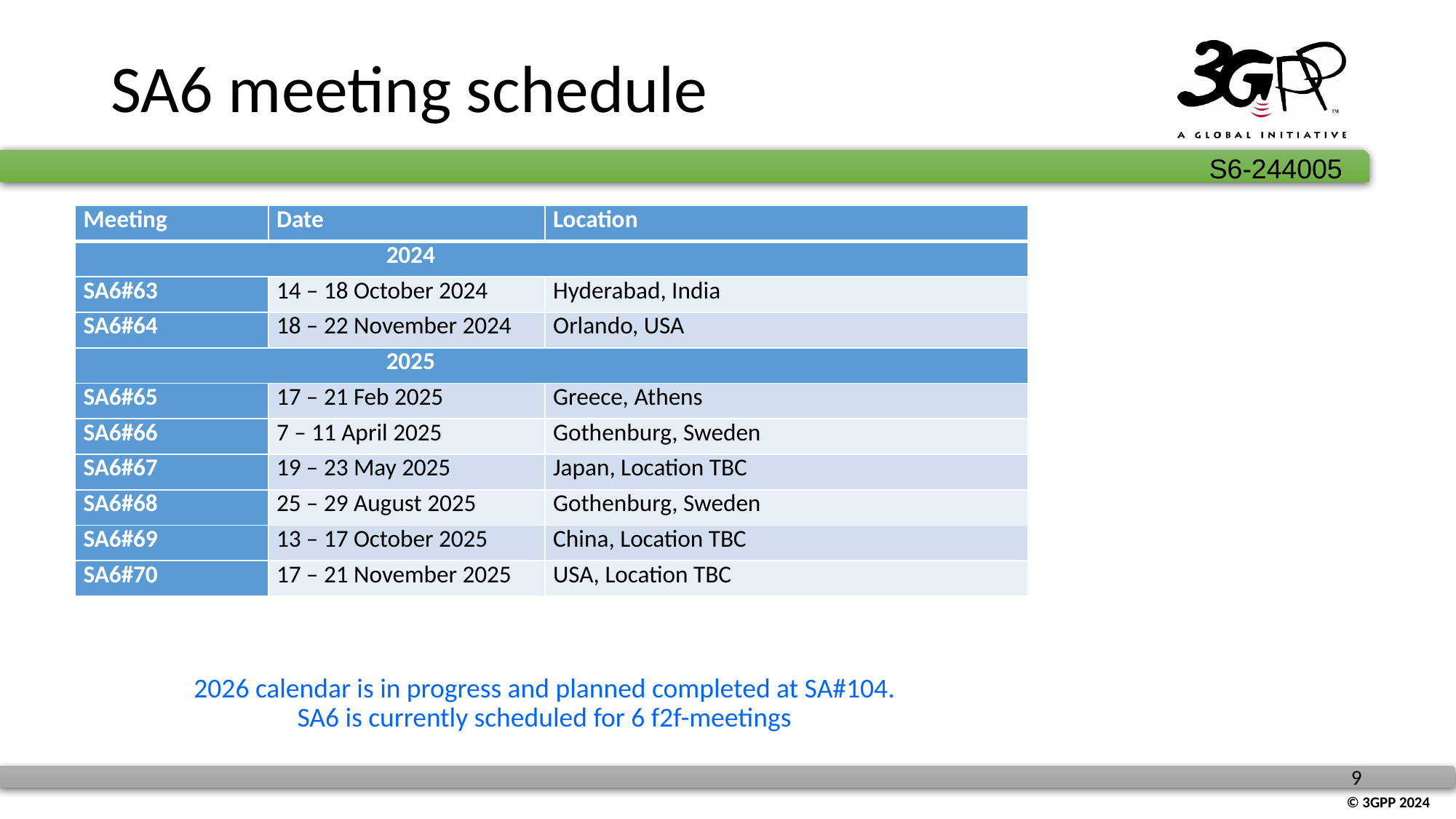

# SA6 meeting schedule
| Meeting | Date | Location |
| --- | --- | --- |
| 2024 |  |  |
| SA6#63 | 14 – 18 October 2024 | Hyderabad, India |
| SA6#64 | 18 – 22 November 2024 | Orlando, USA |
| 2025 |  |  |
| SA6#65 | 17 – 21 Feb 2025 | Greece, Athens |
| SA6#66 | 7 – 11 April 2025 | Gothenburg, Sweden |
| SA6#67 | 19 – 23 May 2025 | Japan, Location TBC |
| SA6#68 | 25 – 29 August 2025 | Gothenburg, Sweden |
| SA6#69 | 13 – 17 October 2025 | China, Location TBC |
| SA6#70 | 17 – 21 November 2025 | USA, Location TBC |
2026 calendar is in progress and planned completed at SA#104.
SA6 is currently scheduled for 6 f2f-meetings